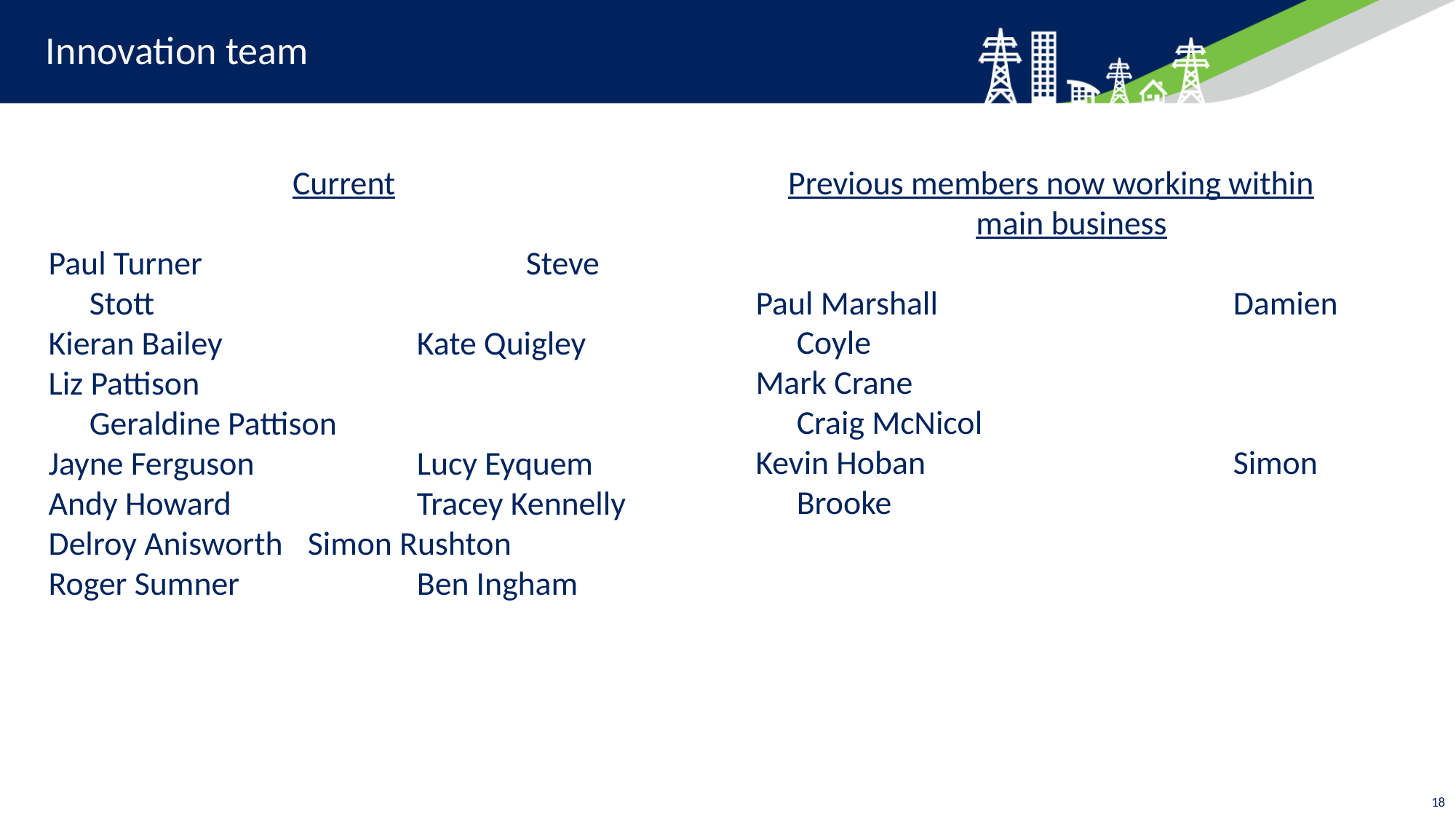

# Innovation team
Current

Paul Turner			Steve Stott
Kieran Bailey		Kate Quigley
Liz Pattison			Geraldine Pattison
Jayne Ferguson		Lucy Eyquem
Andy Howard		Tracey Kennelly
Delroy Anisworth	Simon Rushton
Roger Sumner		Ben Ingham
Previous members now working within main business

Paul Marshall			Damien Coyle
Mark Crane				Craig McNicol
Kevin Hoban			Simon Brooke